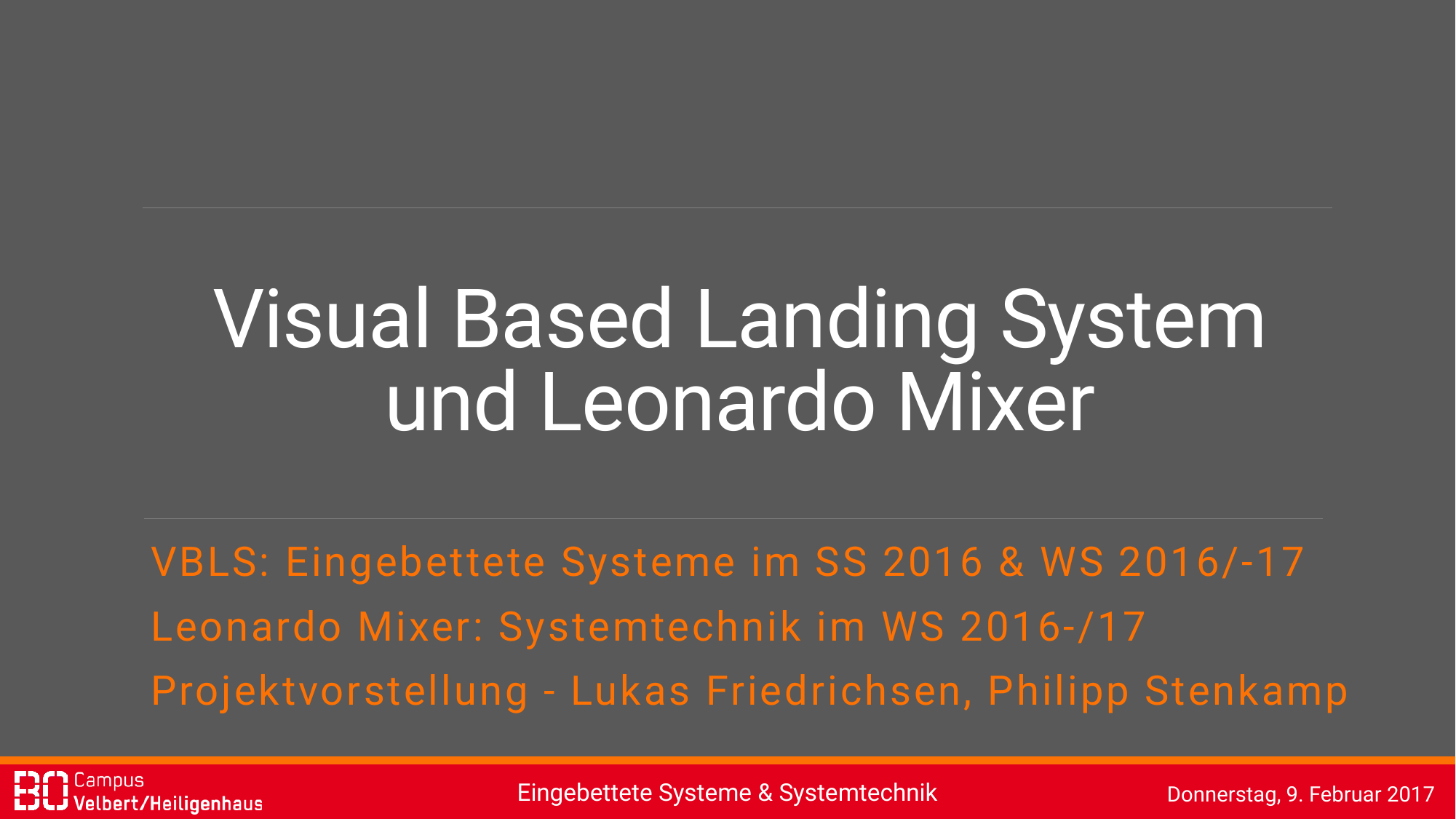

# Visual Based Landing System und Leonardo Mixer
VBLS: Eingebettete Systeme im SS 2016 & WS 2016/-17
Leonardo Mixer: Systemtechnik im WS 2016-/17
Projektvorstellung - Lukas Friedrichsen, Philipp Stenkamp

Donnerstag, 9. Februar 2017